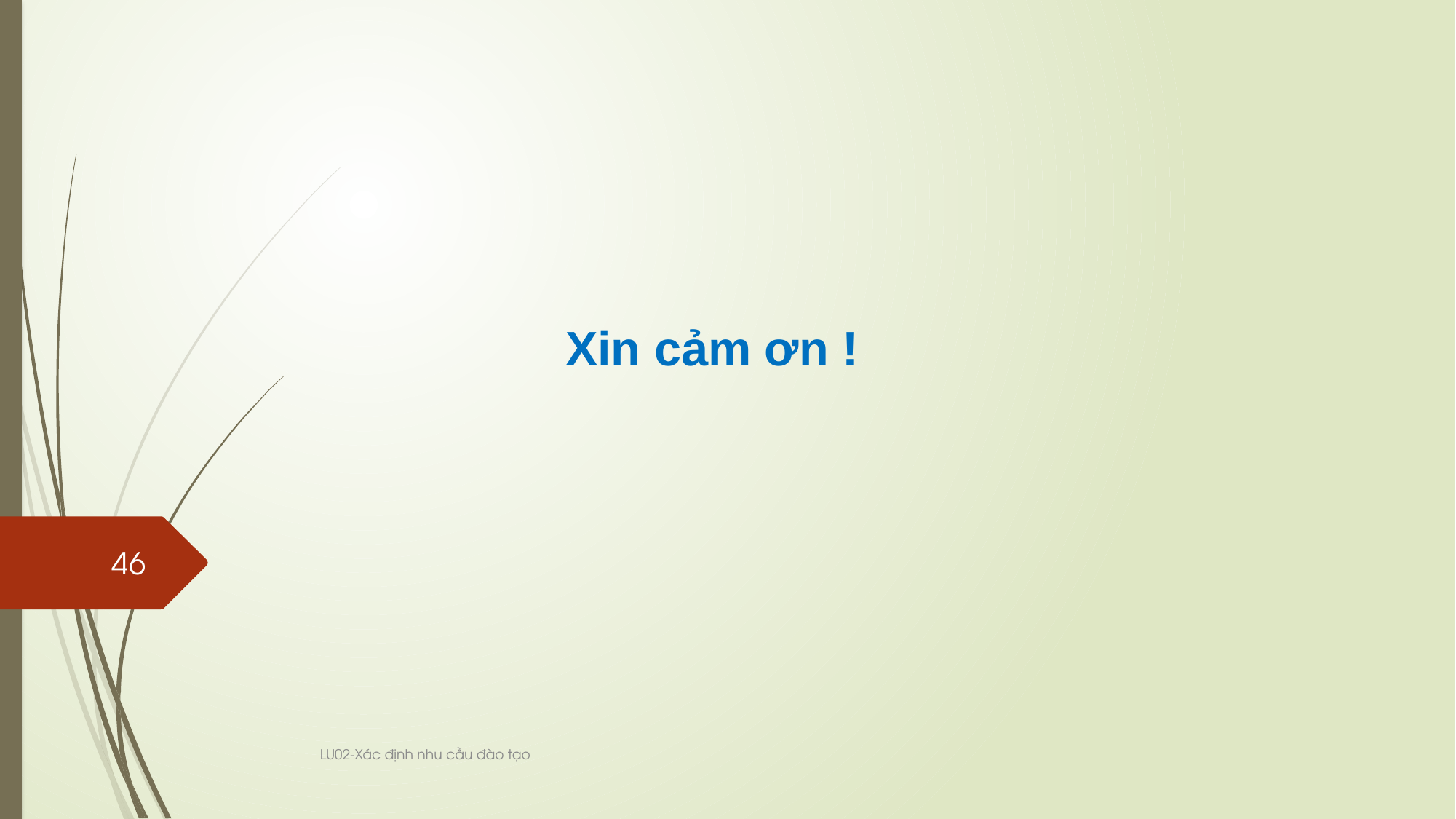

Xin cảm ơn !
46
LU02-Xác định nhu cầu đào tạo